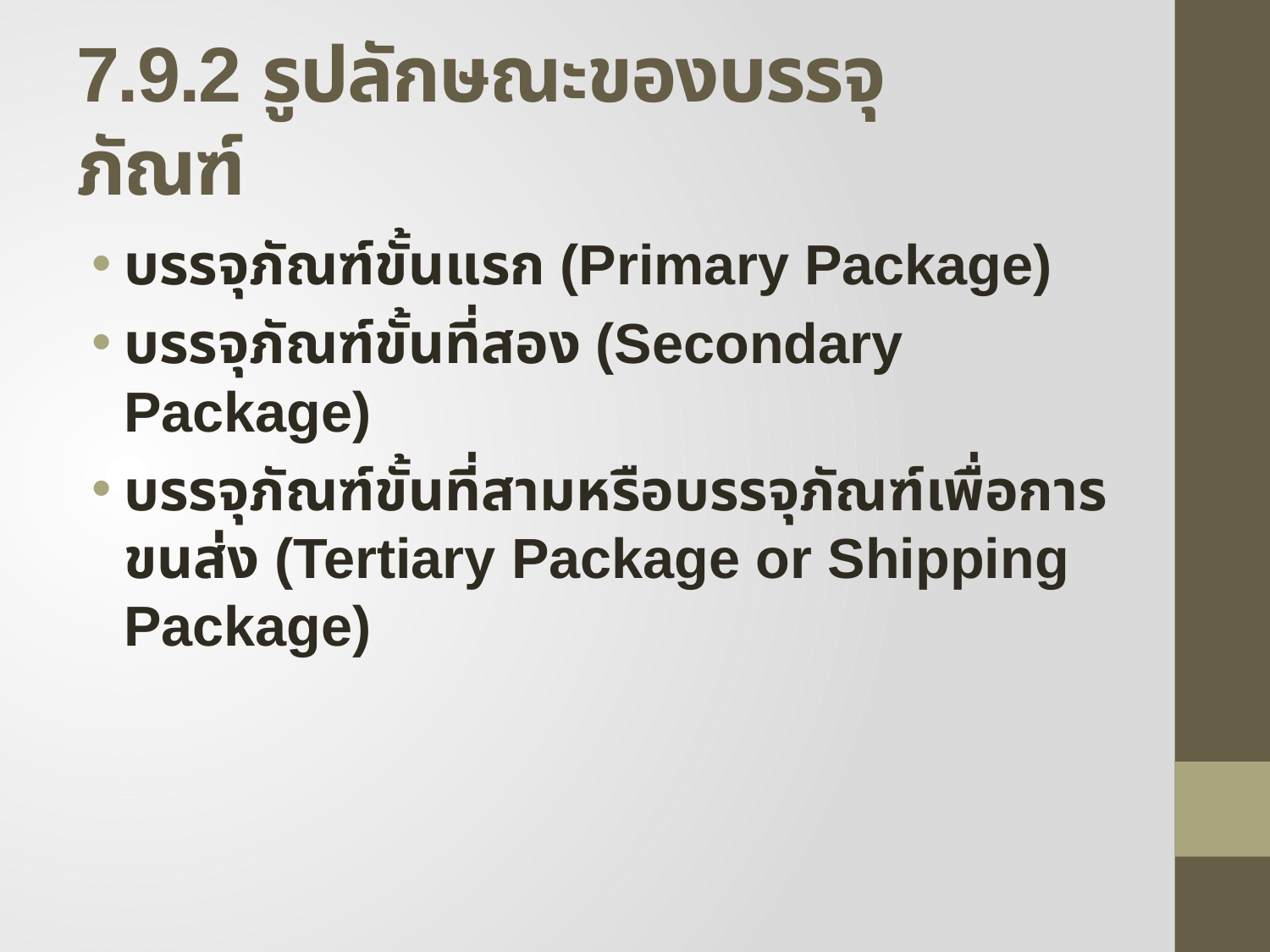

# 7.9.2 รูปลักษณะของบรรจุภัณฑ์
บรรจุภัณฑ์ขั้นแรก (Primary Package)
บรรจุภัณฑ์ขั้นที่สอง (Secondary Package)
บรรจุภัณฑ์ขั้นที่สามหรือบรรจุภัณฑ์เพื่อการขนส่ง (Tertiary Package or Shipping Package)